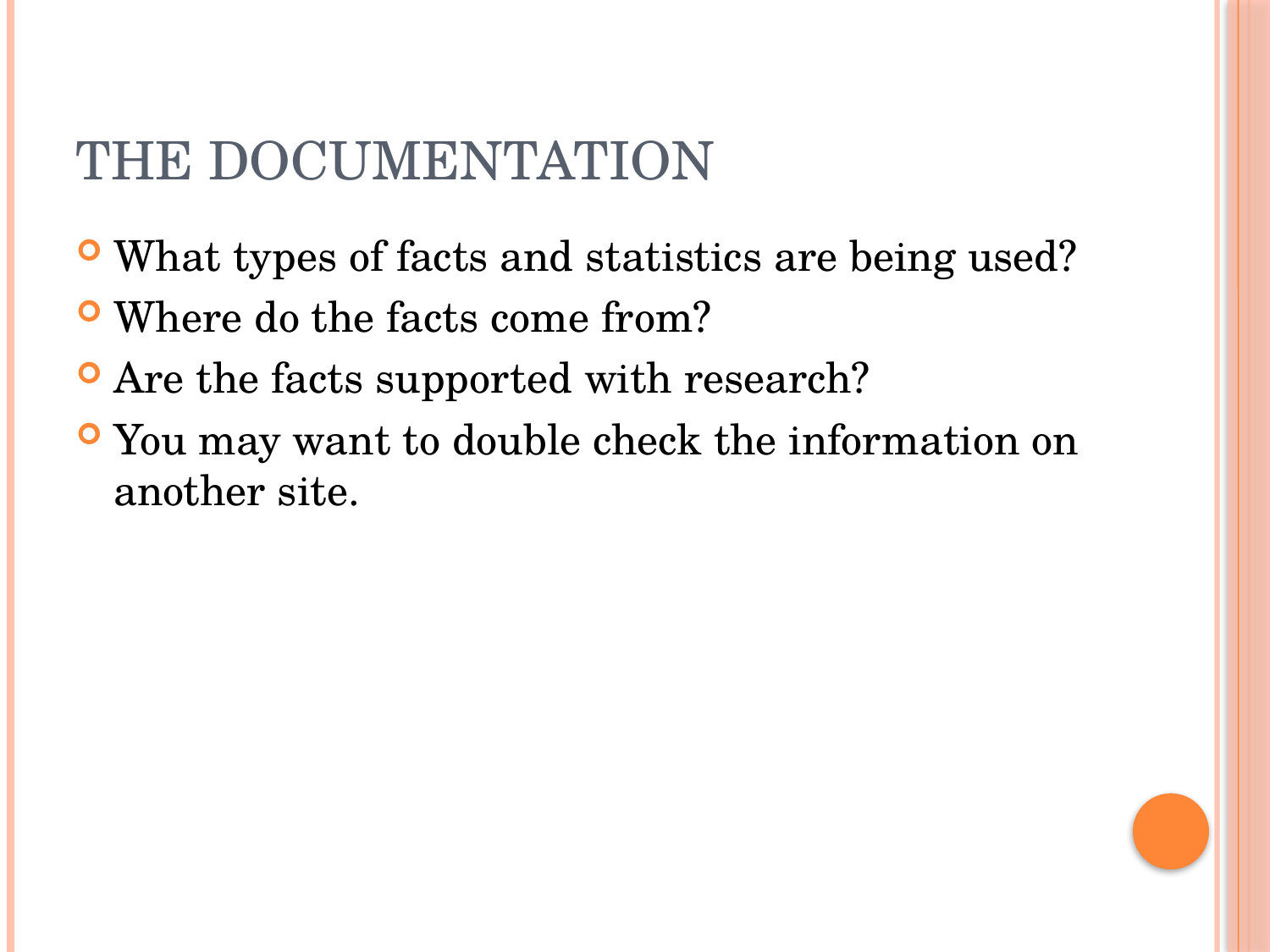

# The documentation
What types of facts and statistics are being used?
Where do the facts come from?
Are the facts supported with research?
You may want to double check the information on another site.